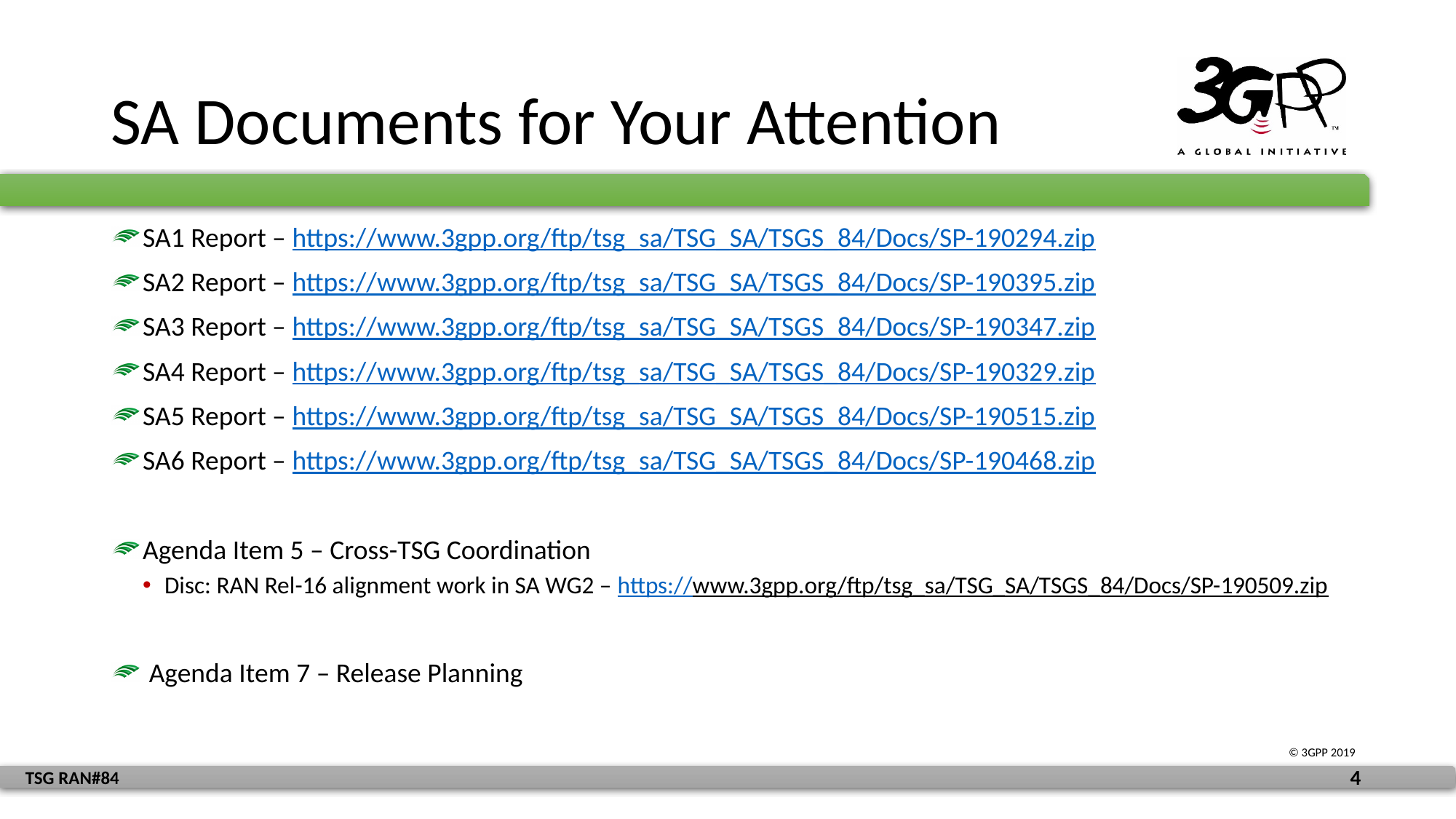

# SA Documents for Your Attention
SA1 Report – https://www.3gpp.org/ftp/tsg_sa/TSG_SA/TSGS_84/Docs/SP-190294.zip
SA2 Report – https://www.3gpp.org/ftp/tsg_sa/TSG_SA/TSGS_84/Docs/SP-190395.zip
SA3 Report – https://www.3gpp.org/ftp/tsg_sa/TSG_SA/TSGS_84/Docs/SP-190347.zip
SA4 Report – https://www.3gpp.org/ftp/tsg_sa/TSG_SA/TSGS_84/Docs/SP-190329.zip
SA5 Report – https://www.3gpp.org/ftp/tsg_sa/TSG_SA/TSGS_84/Docs/SP-190515.zip
SA6 Report – https://www.3gpp.org/ftp/tsg_sa/TSG_SA/TSGS_84/Docs/SP-190468.zip

Agenda Item 5 – Cross-TSG Coordination
Disc: RAN Rel-16 alignment work in SA WG2 – https://www.3gpp.org/ftp/tsg_sa/TSG_SA/TSGS_84/Docs/SP-190509.zip

 Agenda Item 7 – Release Planning